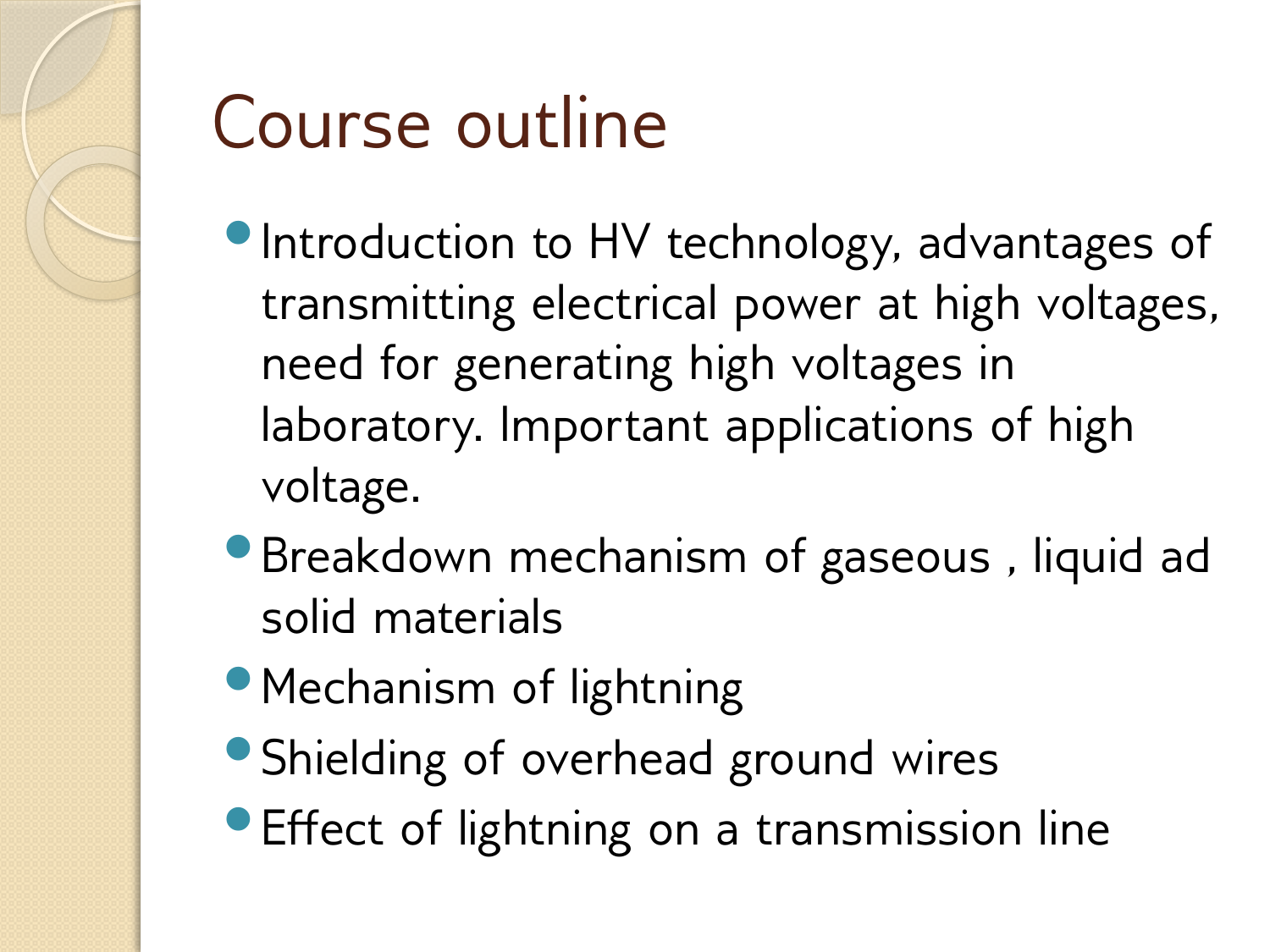

# Course outline
Introduction to HV technology, advantages of transmitting electrical power at high voltages, need for generating high voltages in laboratory. Important applications of high voltage.
Breakdown mechanism of gaseous , liquid ad solid materials
Mechanism of lightning
Shielding of overhead ground wires
Effect of lightning on a transmission line